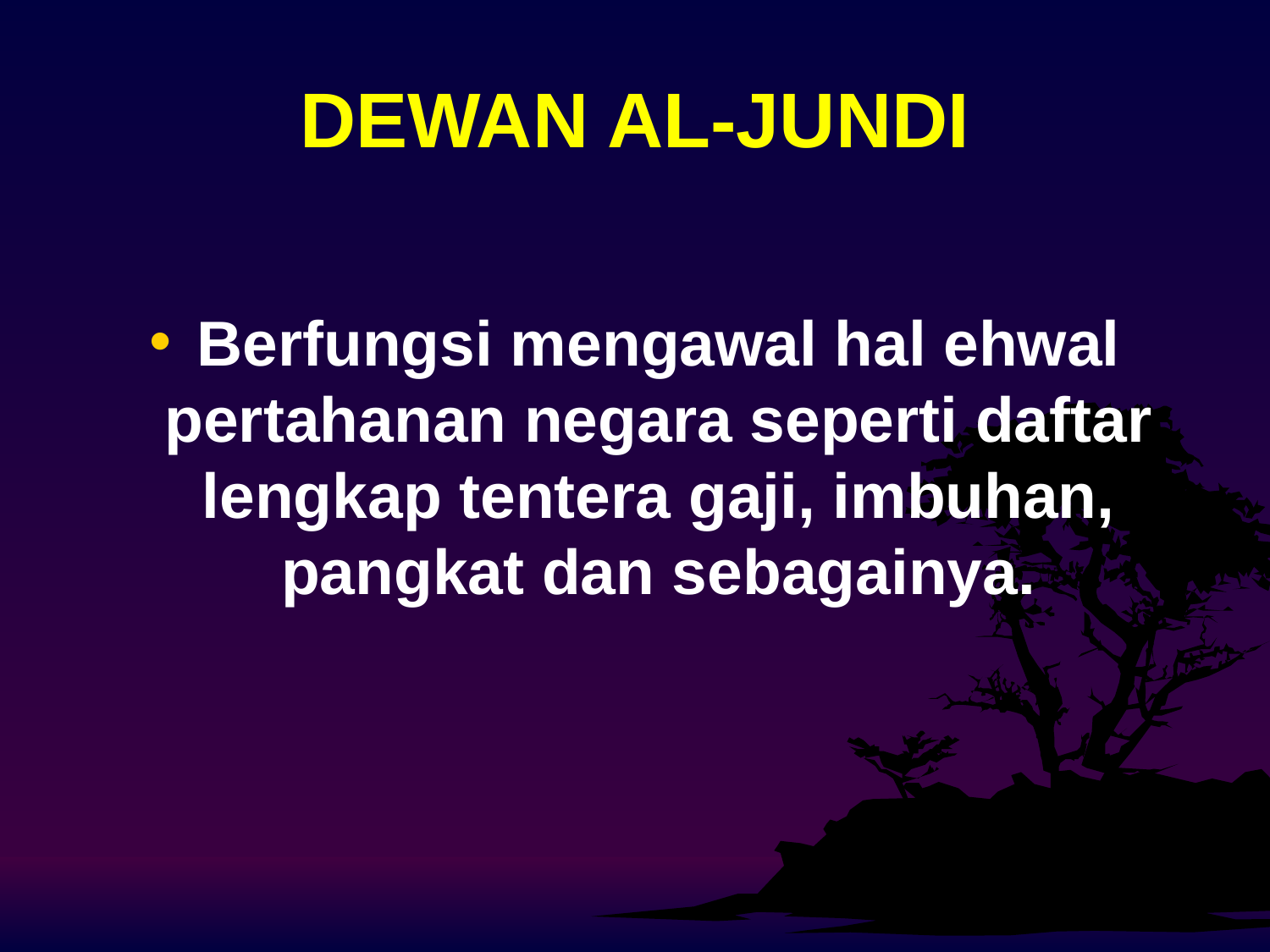

# DEWAN AL-JUNDI
Berfungsi mengawal hal ehwal pertahanan negara seperti daftar lengkap tentera gaji, imbuhan, pangkat dan sebagainya.